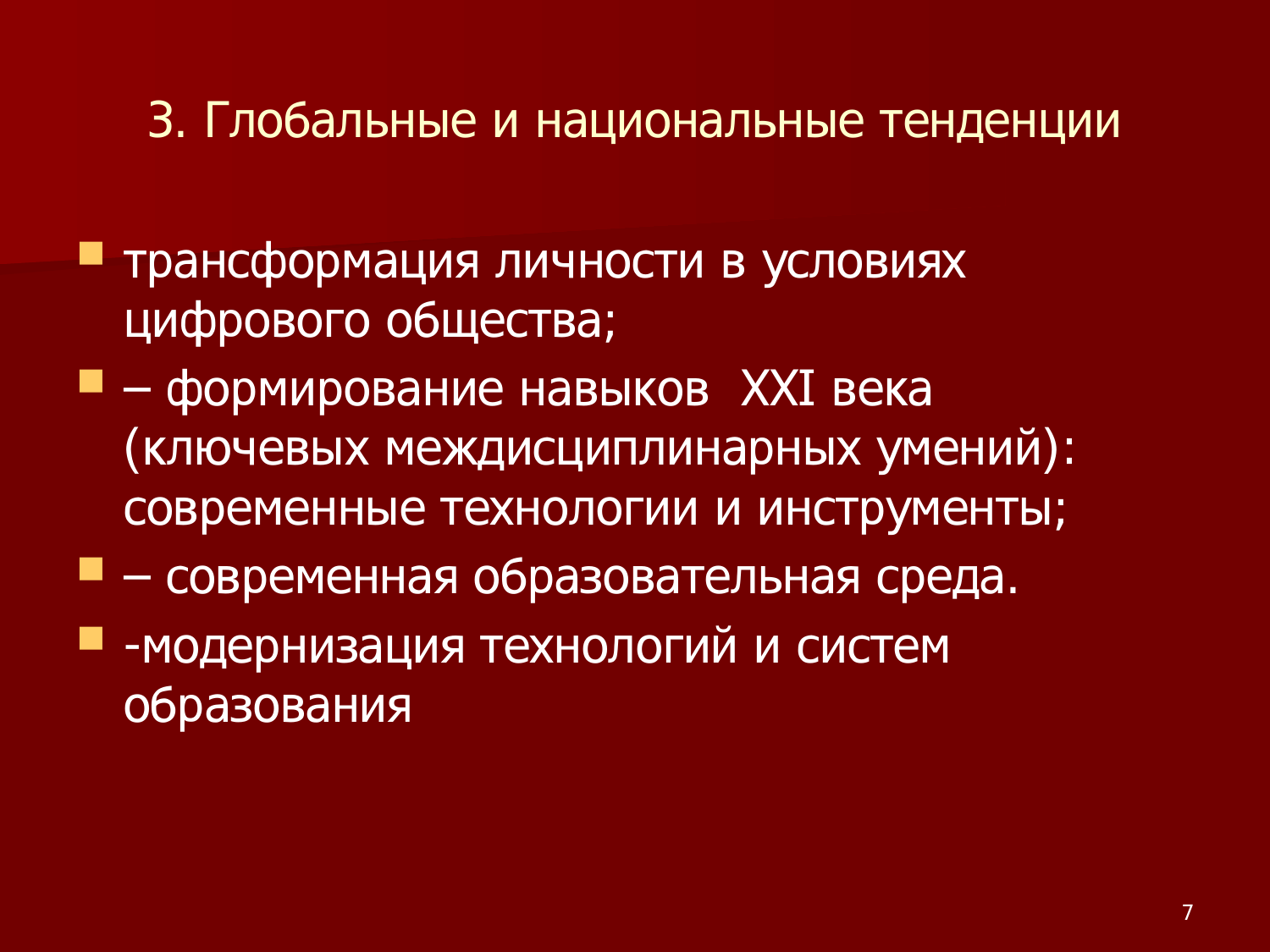

# 3. Глобальные и национальные тенденции
трансформация личности в условиях цифрового общества;
– формирование навыков  XXI века (ключевых междисциплинарных умений): современные технологии и инструменты;
– современная образовательная среда.
-модернизация технологий и систем образования
7